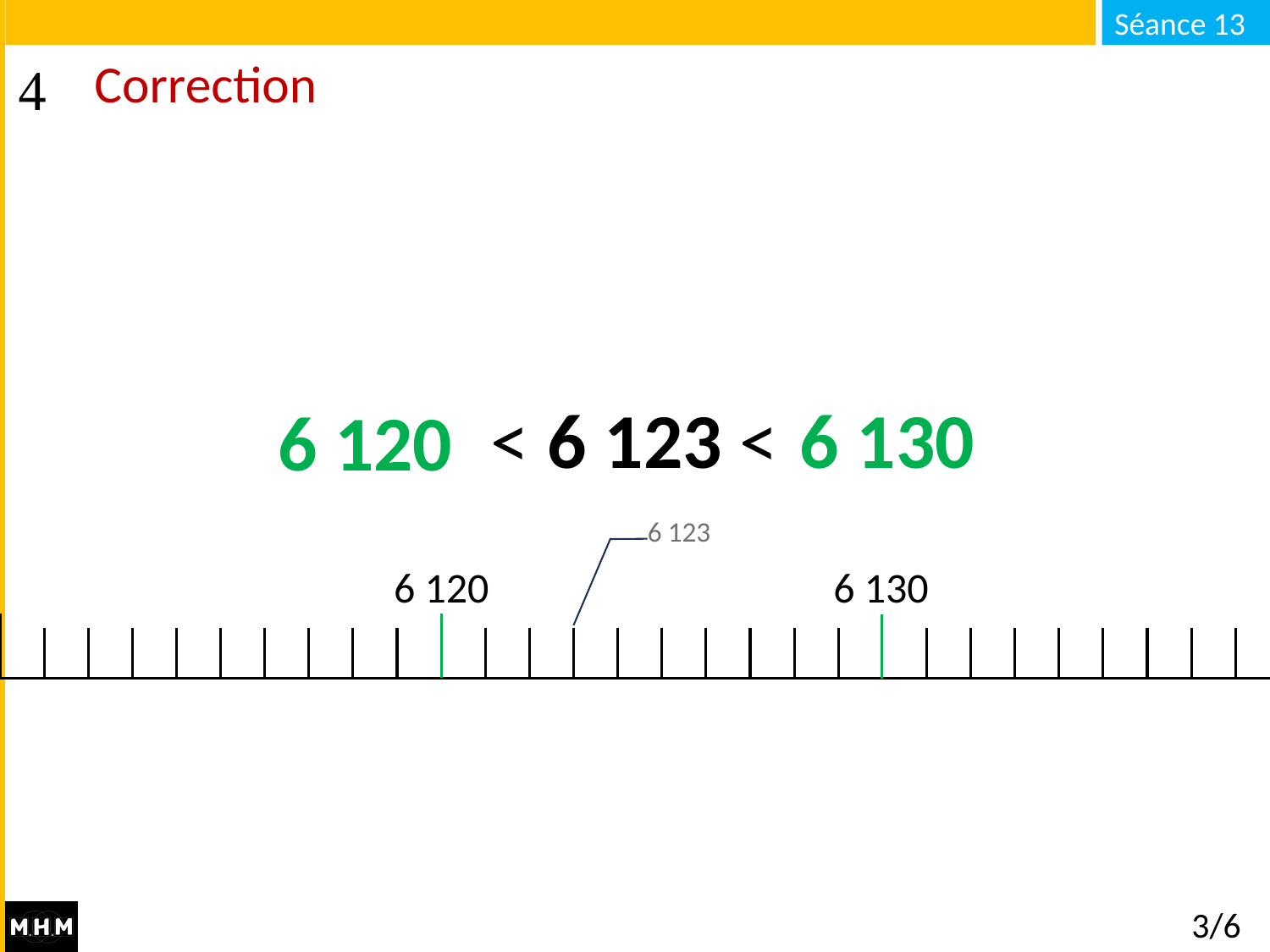

# Correction
6 130
… < 6 123 < …
6 120
6 123
6 120
6 130
3/6